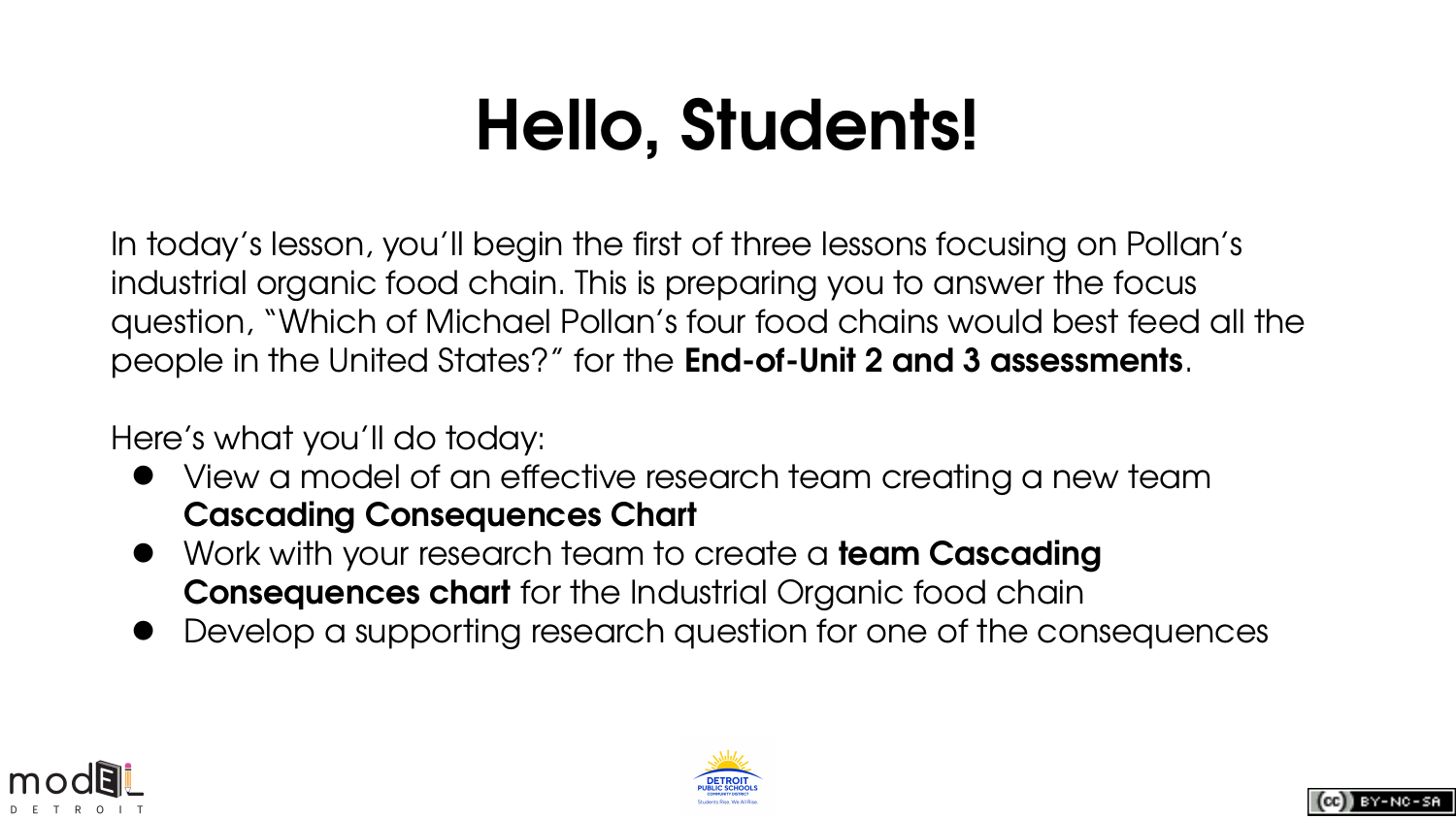

# Hello, Students!
In today’s lesson, you’ll begin the first of three lessons focusing on Pollan’s industrial organic food chain. This is preparing you to answer the focus question, “Which of Michael Pollan’s four food chains would best feed all the people in the United States?” for the End-of-Unit 2 and 3 assessments.

Here’s what you’ll do today:
View a model of an effective research team creating a new team Cascading Consequences Chart
Work with your research team to create a team Cascading Consequences chart for the Industrial Organic food chain
Develop a supporting research question for one of the consequences